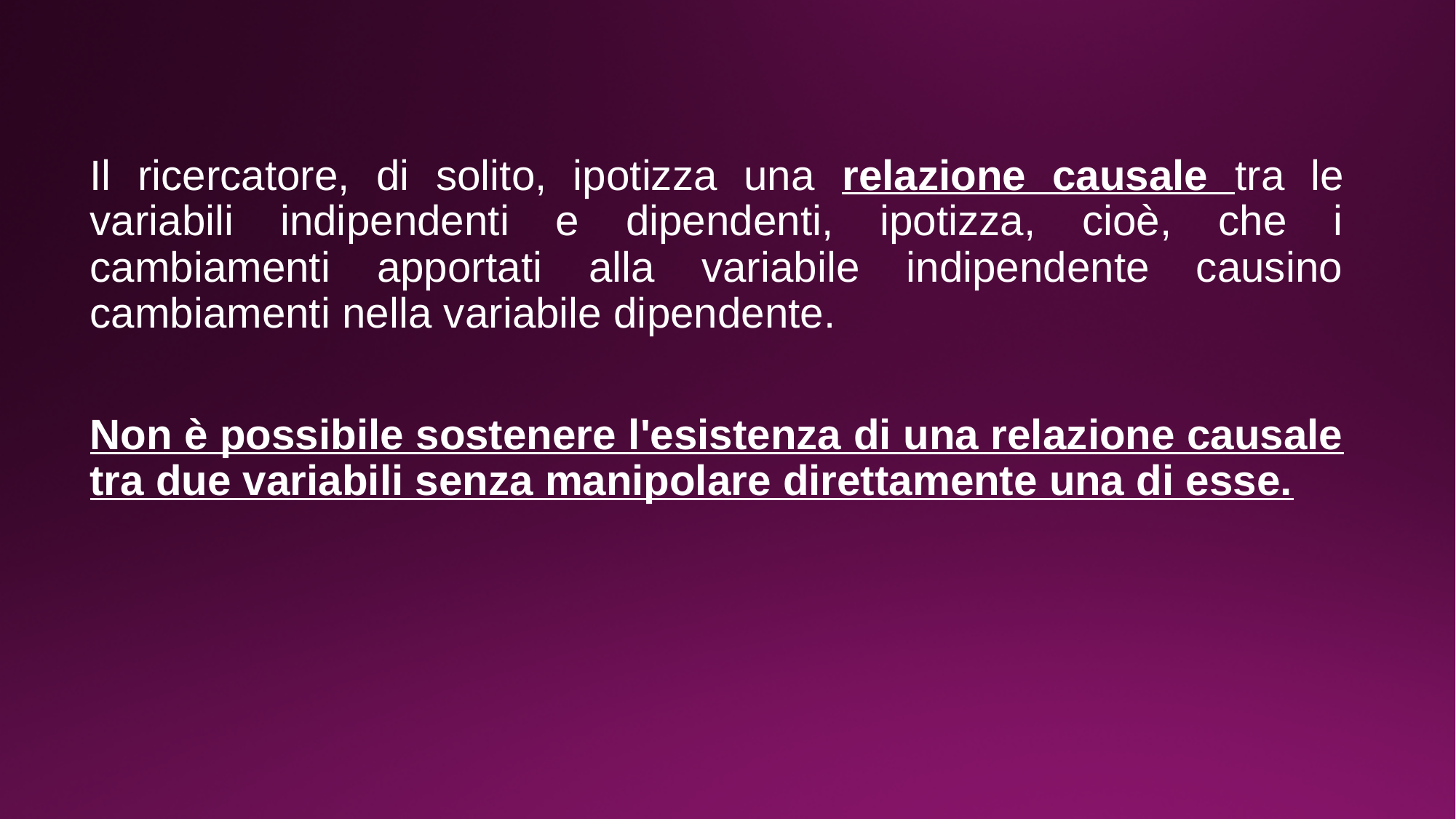

Il ricercatore, di solito, ipotizza una relazione causale tra le variabili indipendenti e dipendenti, ipotizza, cioè, che i cambiamenti apportati alla variabile indipendente causino cambiamenti nella variabile dipendente.

Non è possibile sostenere l'esistenza di una relazione causale tra due variabili senza manipolare direttamente una di esse.